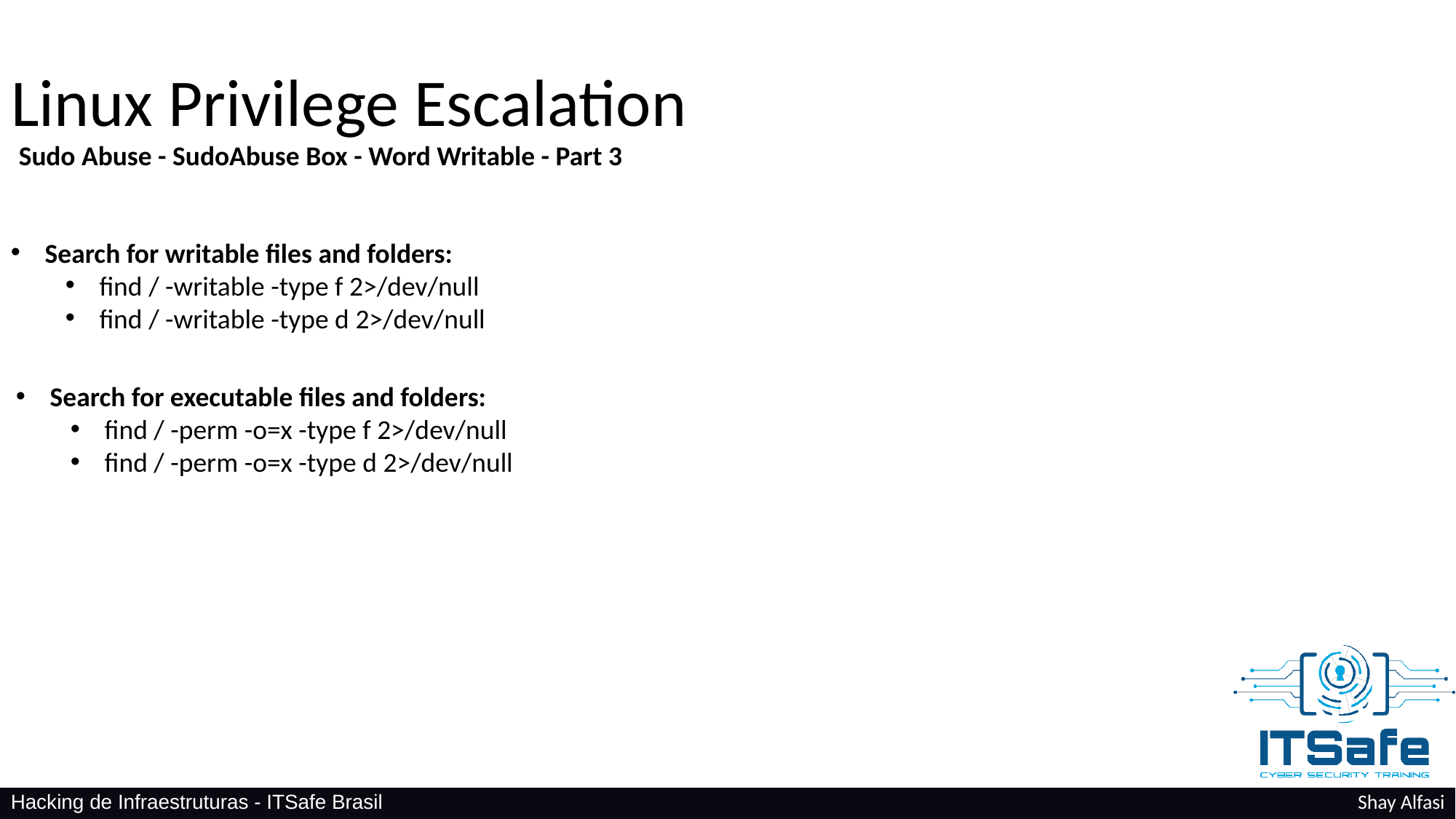

Linux Privilege Escalation
Sudo Abuse - SudoAbuse Box - Word Writable - Part 3
Search for writable files and folders:
find / -writable -type f 2>/dev/null
find / -writable -type d 2>/dev/null
Search for executable files and folders:
find / -perm -o=x -type f 2>/dev/null
find / -perm -o=x -type d 2>/dev/null